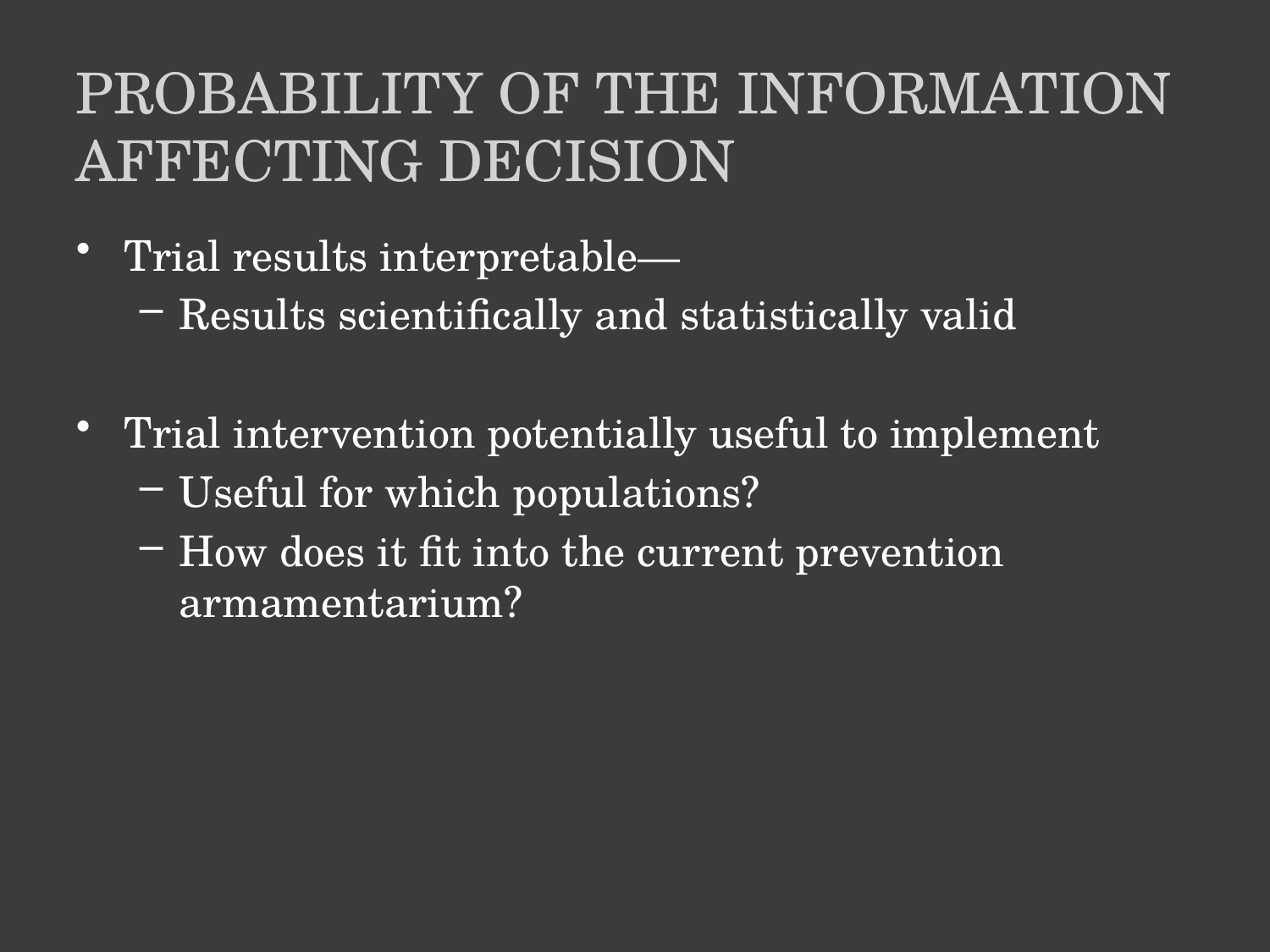

# Probability of the information affecting decision
Trial results interpretable—
Results scientifically and statistically valid

Trial intervention potentially useful to implement
Useful for which populations?
How does it fit into the current prevention armamentarium?